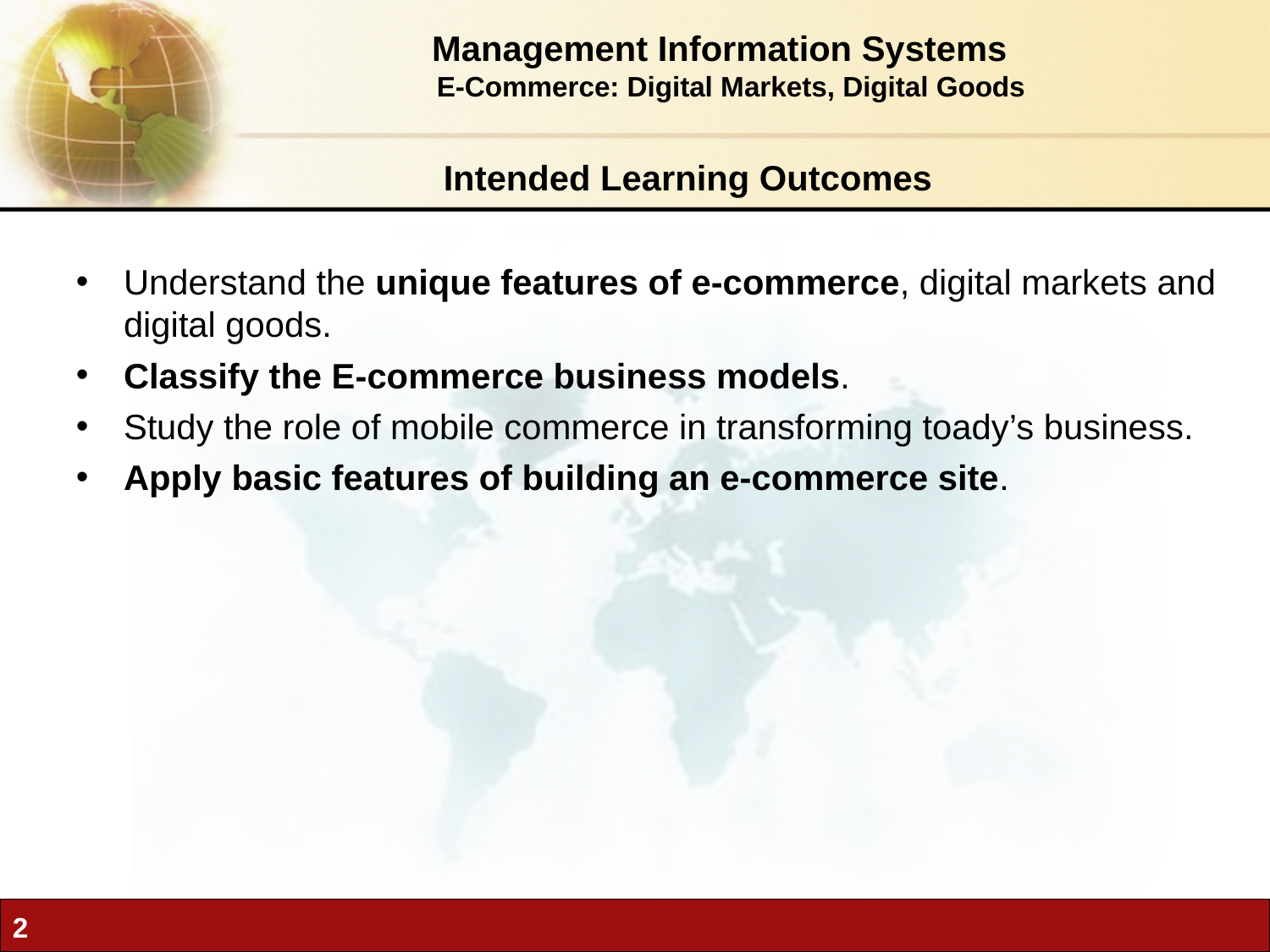

Management Information Systems
   E-Commerce: Digital Markets, Digital Goods
Intended Learning Outcomes
Understand the unique features of e-commerce, digital markets and digital goods.
Classify the E-commerce business models.
Study the role of mobile commerce in transforming toady’s business.
Apply basic features of building an e-commerce site.